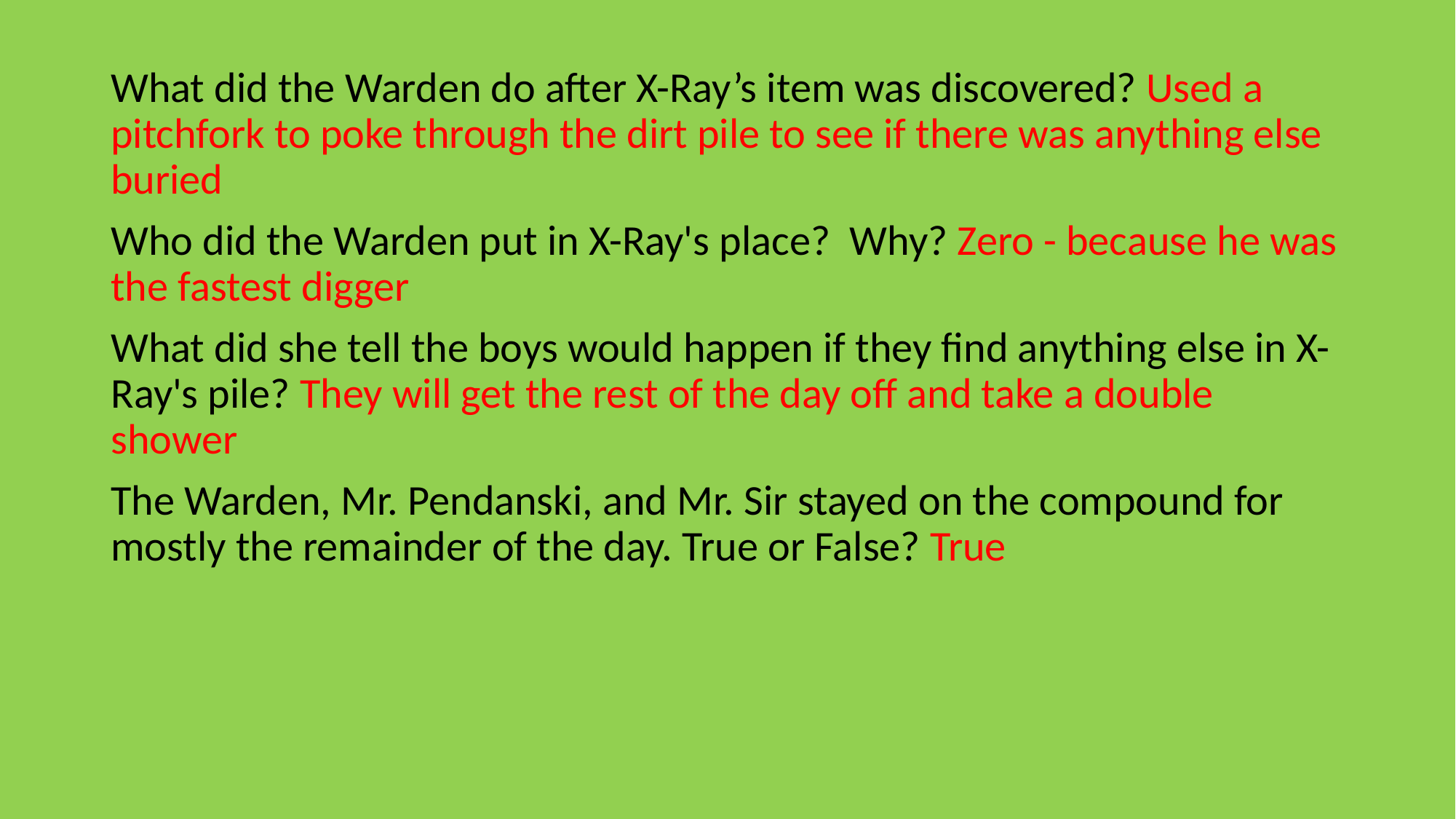

What did the Warden do after X-Ray’s item was discovered? Used a pitchfork to poke through the dirt pile to see if there was anything else buried
Who did the Warden put in X-Ray's place?  Why? Zero - because he was the fastest digger
What did she tell the boys would happen if they find anything else in X-Ray's pile? They will get the rest of the day off and take a double shower
The Warden, Mr. Pendanski, and Mr. Sir stayed on the compound for mostly the remainder of the day. True or False? True